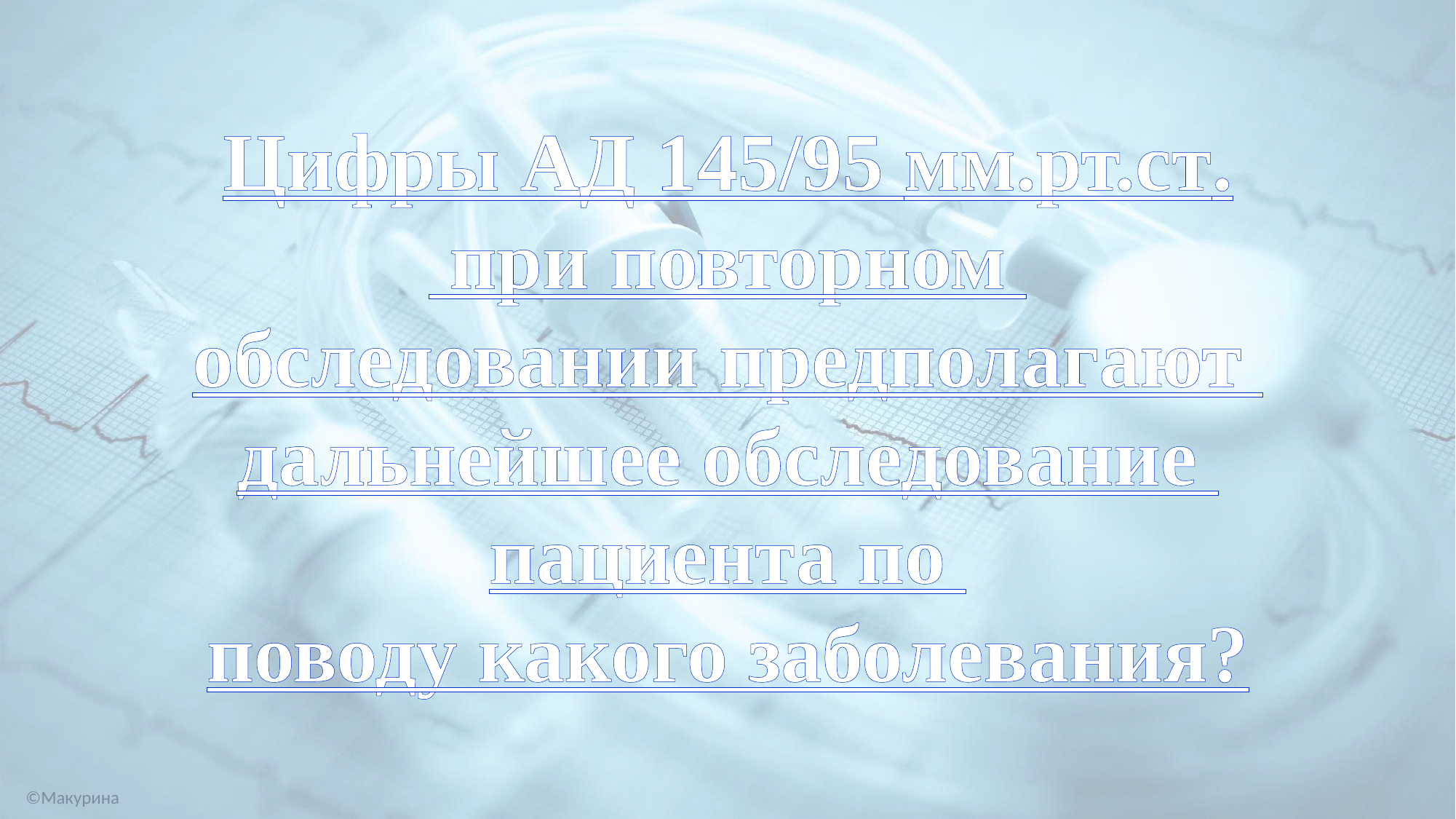

Цифры АД 145/95 мм.рт.ст.
 при повторном
обследовании предполагают
дальнейшее обследование
пациента по
поводу какого заболевания?